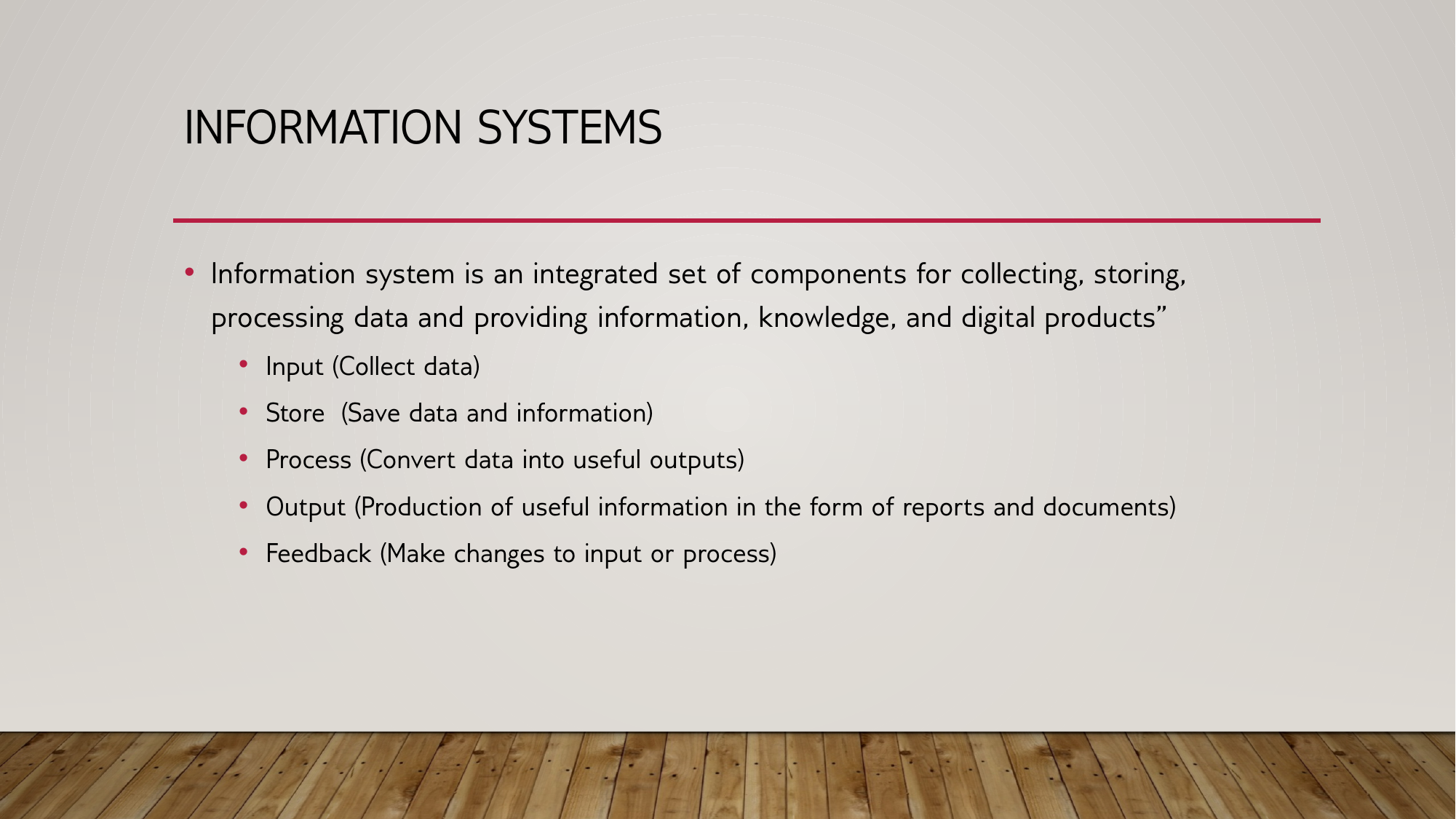

# Information Systems
Information system is an integrated set of components for collecting, storing, processing data and providing information, knowledge, and digital products”
Input (Collect data)
Store  (Save data and information)
Process (Convert data into useful outputs)
Output (Production of useful information in the form of reports and documents)
Feedback (Make changes to input or process)